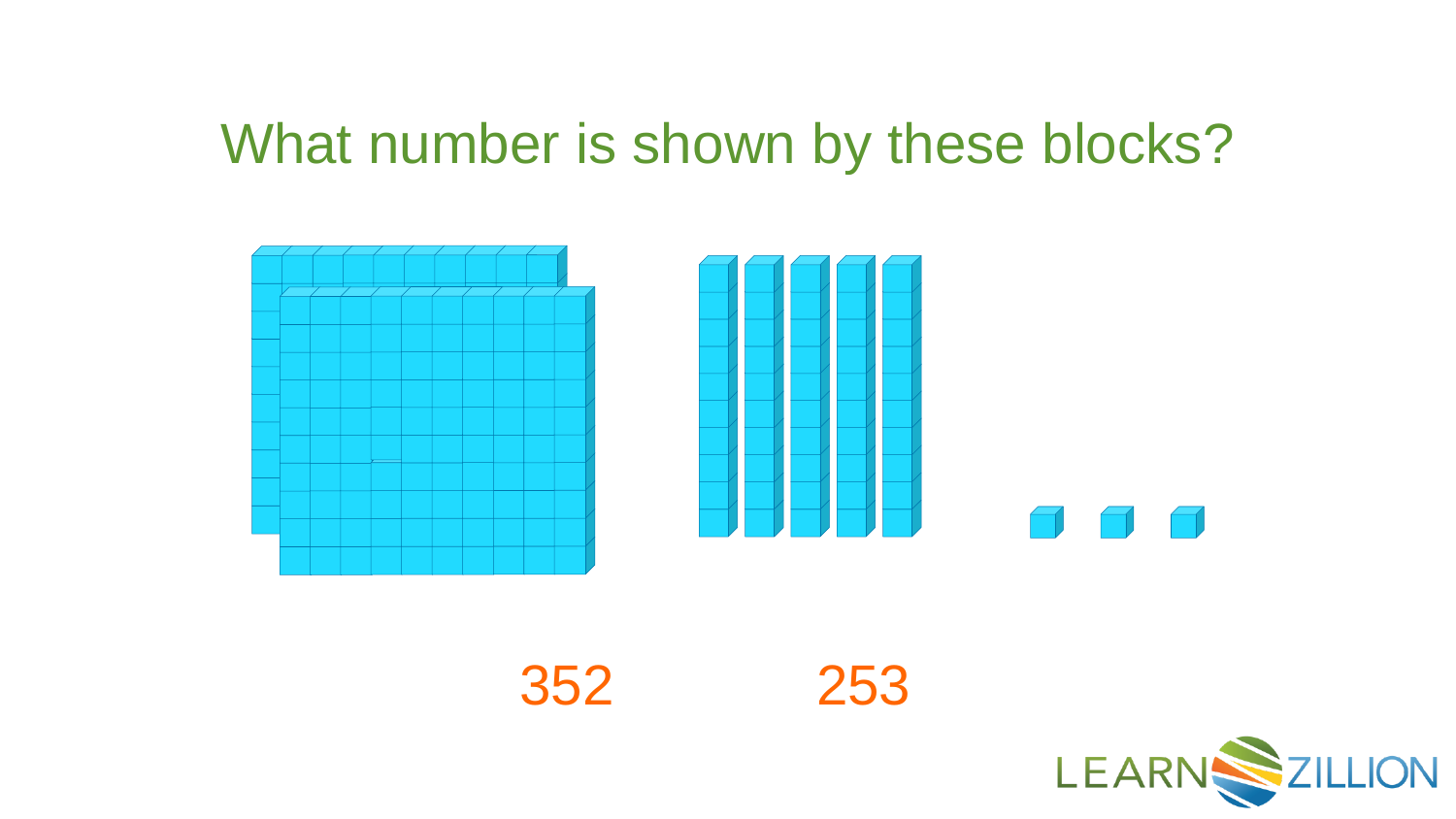

What number is shown by these blocks?

352
253